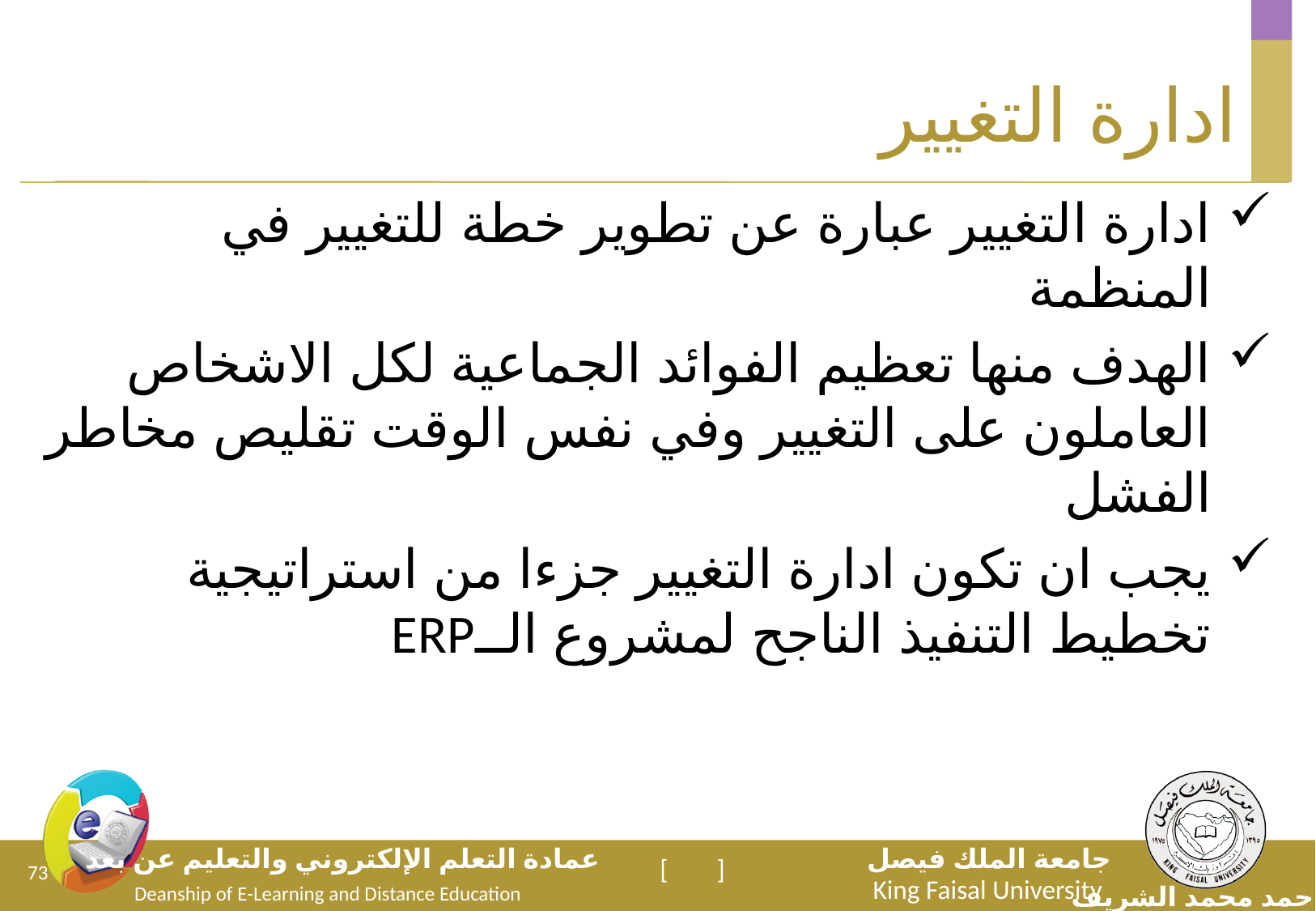

# ادارة التغيير
ادارة التغيير عبارة عن تطوير خطة للتغيير في المنظمة
الهدف منها تعظيم الفوائد الجماعية لكل الاشخاص العاملون على التغيير وفي نفس الوقت تقليص مخاطر الفشل
يجب ان تكون ادارة التغيير جزءا من استراتيجية تخطيط التنفيذ الناجح لمشروع الــERP
73